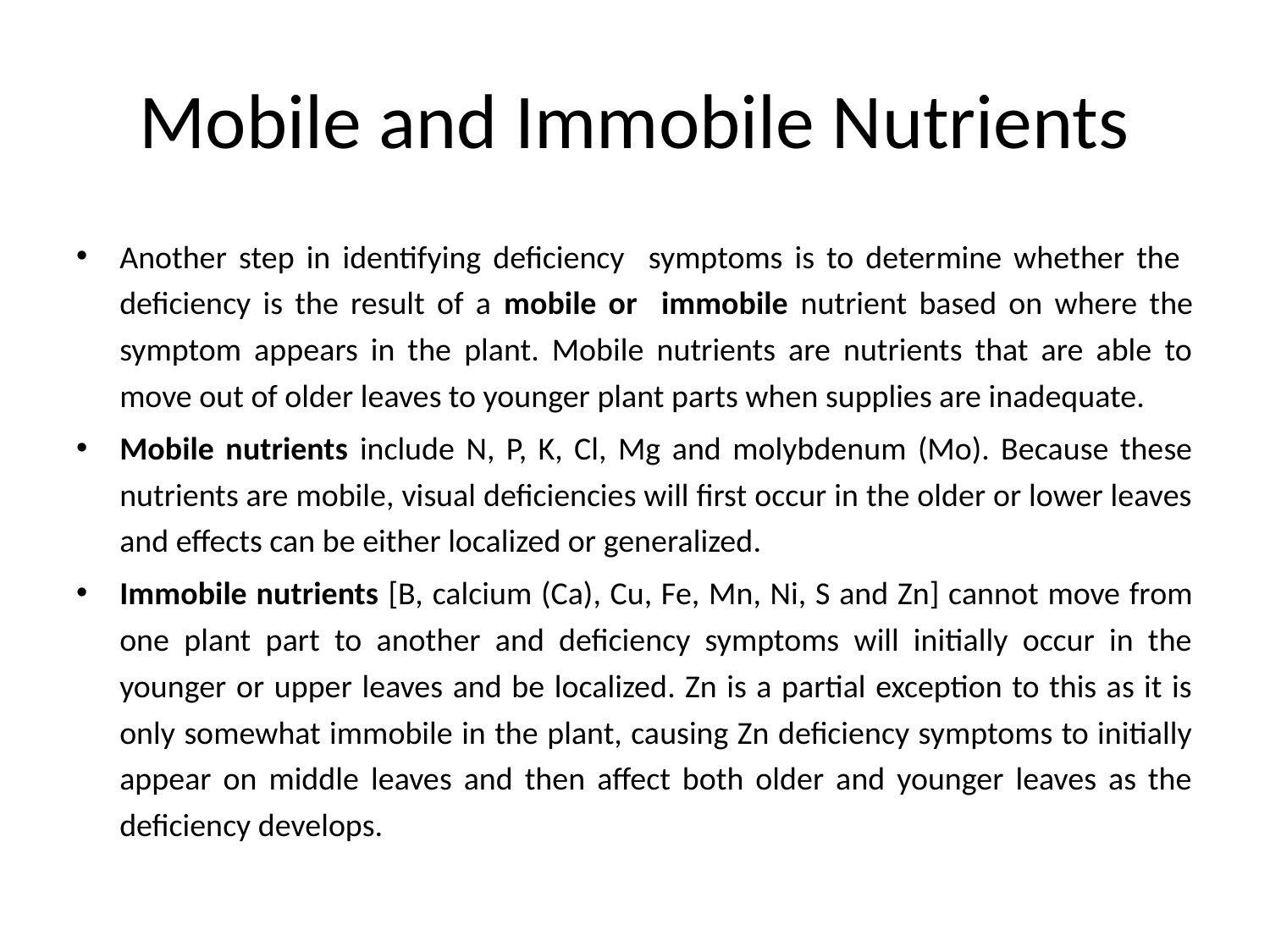

# Mobile and Immobile Nutrients
Another step in identifying deficiency  symptoms is to determine whether the  deficiency is the result of a mobile or  immobile nutrient based on where the symptom appears in the plant. Mobile nutrients are nutrients that are able to move out of older leaves to younger plant parts when supplies are inadequate.
Mobile nutrients include N, P, K, Cl, Mg and molybdenum (Mo). Because these nutrients are mobile, visual deficiencies will first occur in the older or lower leaves and effects can be either localized or generalized.
Immobile nutrients [B, calcium (Ca), Cu, Fe, Mn, Ni, S and Zn] cannot move from one plant part to another and deficiency symptoms will initially occur in the younger or upper leaves and be localized. Zn is a partial exception to this as it is only somewhat immobile in the plant, causing Zn deficiency symptoms to initially appear on middle leaves and then affect both older and younger leaves as the deficiency develops.